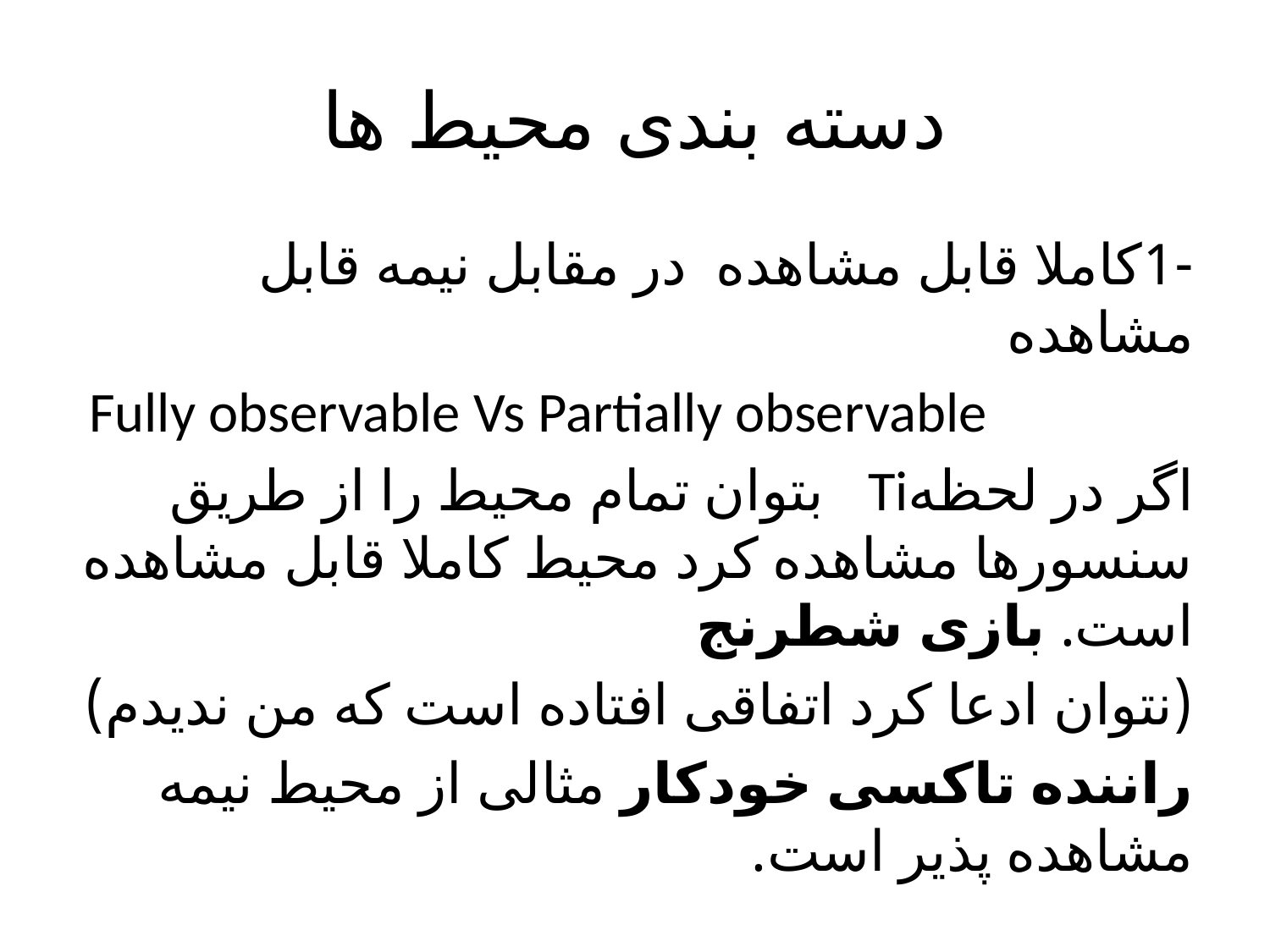

# دسته بندی محیط ها
-1کاملا قابل مشاهده  در مقابل نیمه قابل مشاهده
 Fully observable Vs Partially observable
اگر در لحظهTi   بتوان تمام محیط را از طریق سنسور‌ها مشاهده کرد محیط کاملا قابل مشاهده است. بازی شطرنج
(نتوان ادعا کرد اتفاقی‌ افتاده است که من ندیدم)
راننده تاکسی خودکار مثالی از محیط نیمه مشاهده پذیر است.